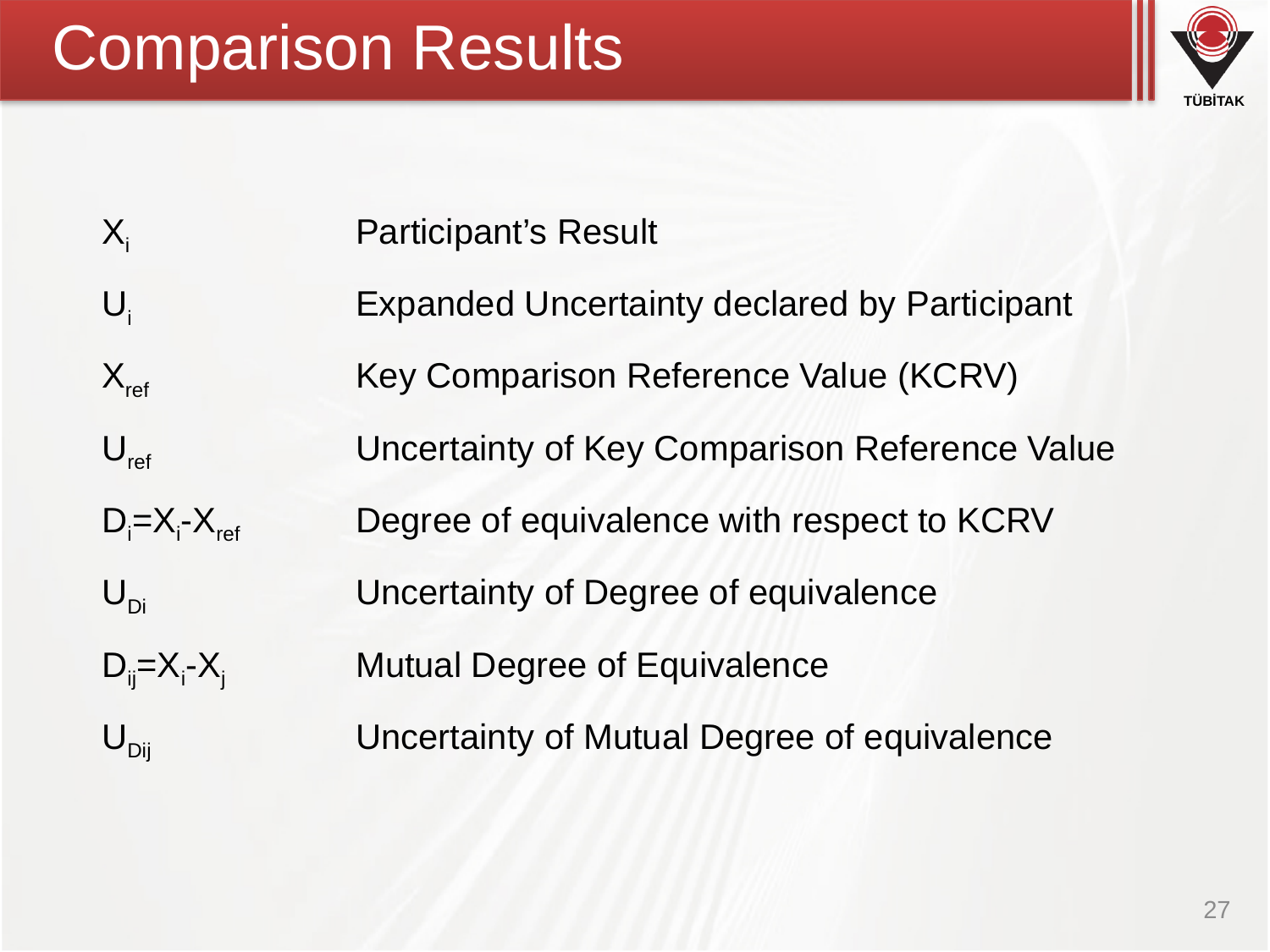

Comparison Results
Xi		Participant’s Result
Ui		Expanded Uncertainty declared by Participant
Xref		Key Comparison Reference Value (KCRV)
Uref		Uncertainty of Key Comparison Reference Value
Di=Xi-Xref	Degree of equivalence with respect to KCRV
UDi		Uncertainty of Degree of equivalence
Dij=Xi-Xj		Mutual Degree of Equivalence
UDij		Uncertainty of Mutual Degree of equivalence

27